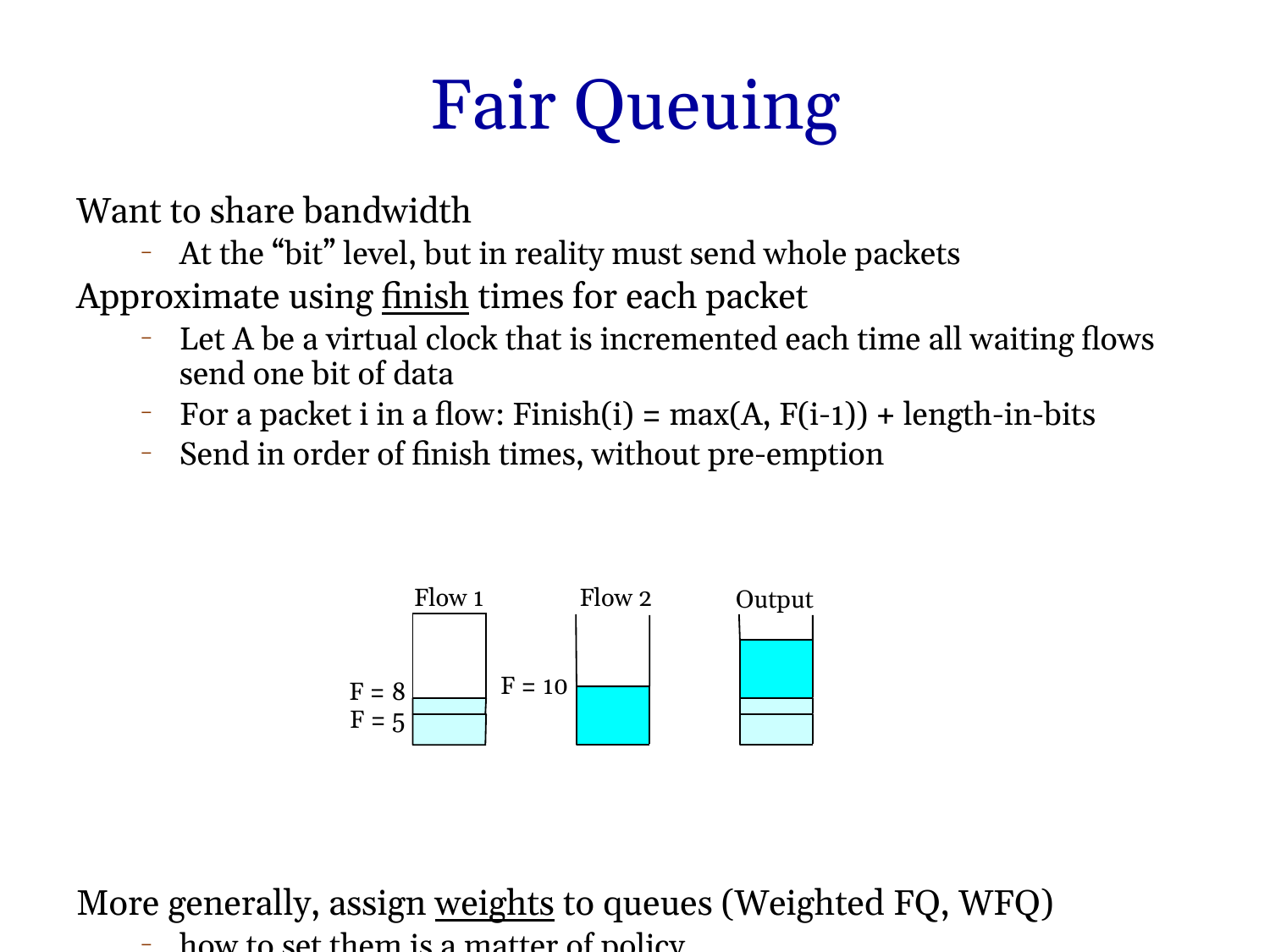

# Fair Queuing
Want to share bandwidth
At the “bit” level, but in reality must send whole packets
Approximate using finish times for each packet
Let A be a virtual clock that is incremented each time all waiting flows send one bit of data
For a packet i in a flow: Finish(i) = max(A, F(i-1)) + length-in-bits
Send in order of finish times, without pre-emption

More generally, assign weights to queues (Weighted FQ, WFQ)
how to set them is a matter of policy
Flow 1
Flow 2
Output

F = 10
F = 8

F = 5